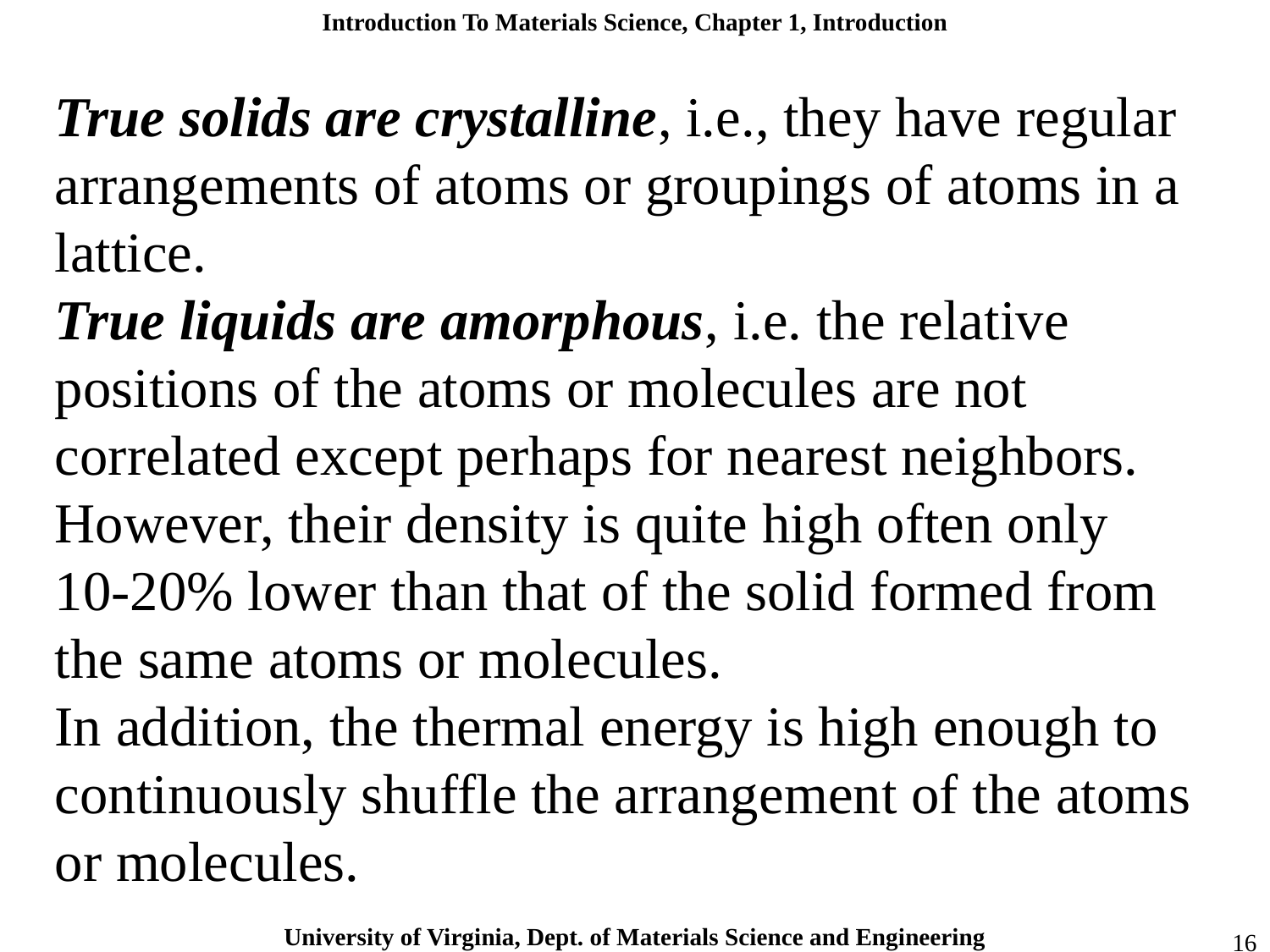

True solids are crystalline, i.e., they have regular arrangements of atoms or groupings of atoms in a lattice.
True liquids are amorphous, i.e. the relative positions of the atoms or molecules are not correlated except perhaps for nearest neighbors.
However, their density is quite high often only 10-20% lower than that of the solid formed from the same atoms or molecules.
In addition, the thermal energy is high enough to continuously shuffle the arrangement of the atoms or molecules.
16